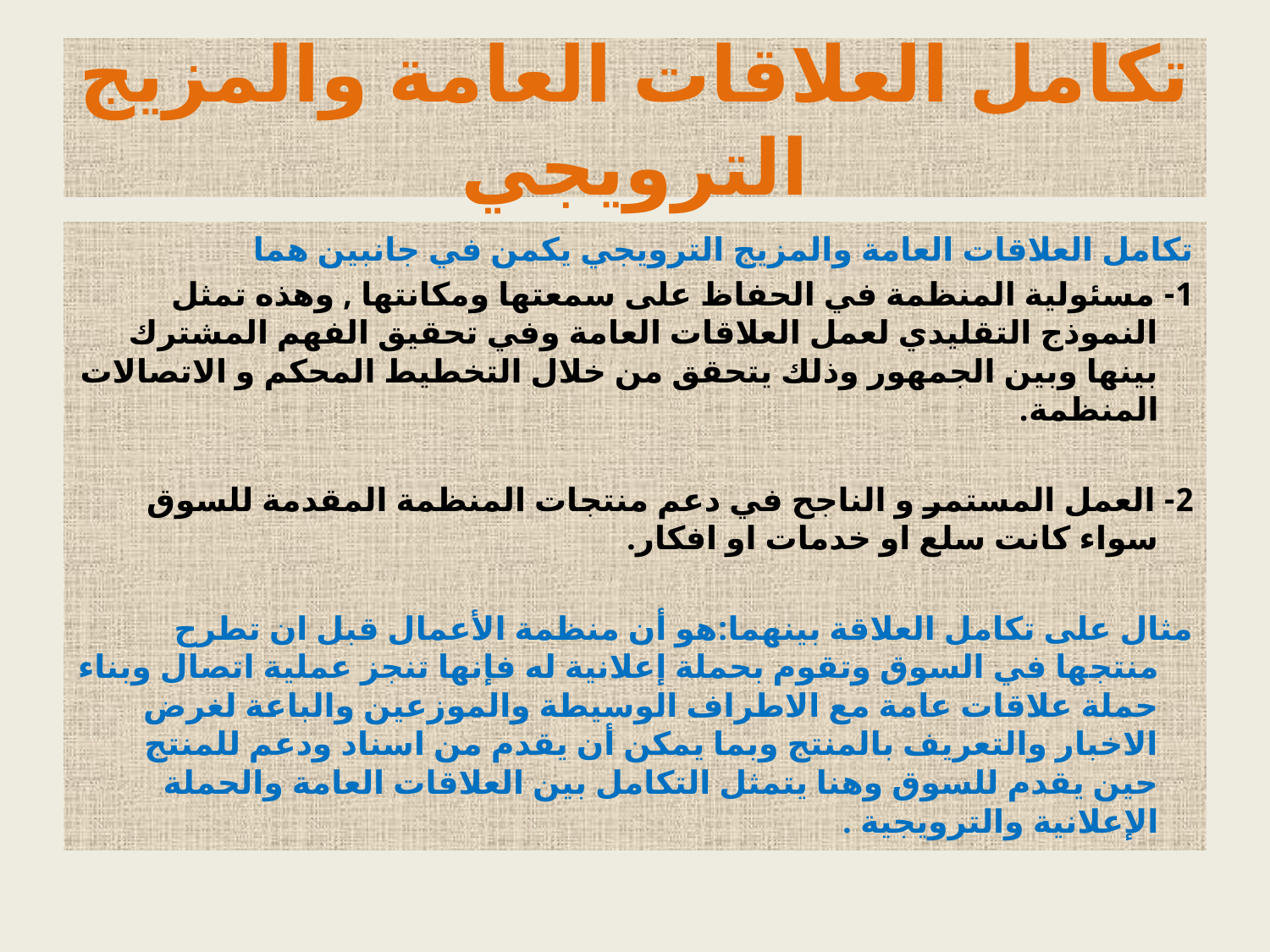

# تكامل العلاقات العامة والمزيج الترويجي
تكامل العلاقات العامة والمزيج الترويجي يكمن في جانبين هما
1- مسئولية المنظمة في الحفاظ على سمعتها ومكانتها , وهذه تمثل النموذج التقليدي لعمل العلاقات العامة وفي تحقيق الفهم المشترك بينها وبين الجمهور وذلك يتحقق من خلال التخطيط المحكم و الاتصالات المنظمة.

2- العمل المستمر و الناجح في دعم منتجات المنظمة المقدمة للسوق سواء كانت سلع او خدمات او افكار.

مثال على تكامل العلاقة بينهما:هو أن منظمة الأعمال قبل ان تطرح منتجها في السوق وتقوم بحملة إعلانية له فإنها تنجز عملية اتصال وبناء حملة علاقات عامة مع الاطراف الوسيطة والموزعين والباعة لغرض الاخبار والتعريف بالمنتج وبما يمكن أن يقدم من اسناد ودعم للمنتج حين يقدم للسوق وهنا يتمثل التكامل بين العلاقات العامة والحملة الإعلانية والترويجية .